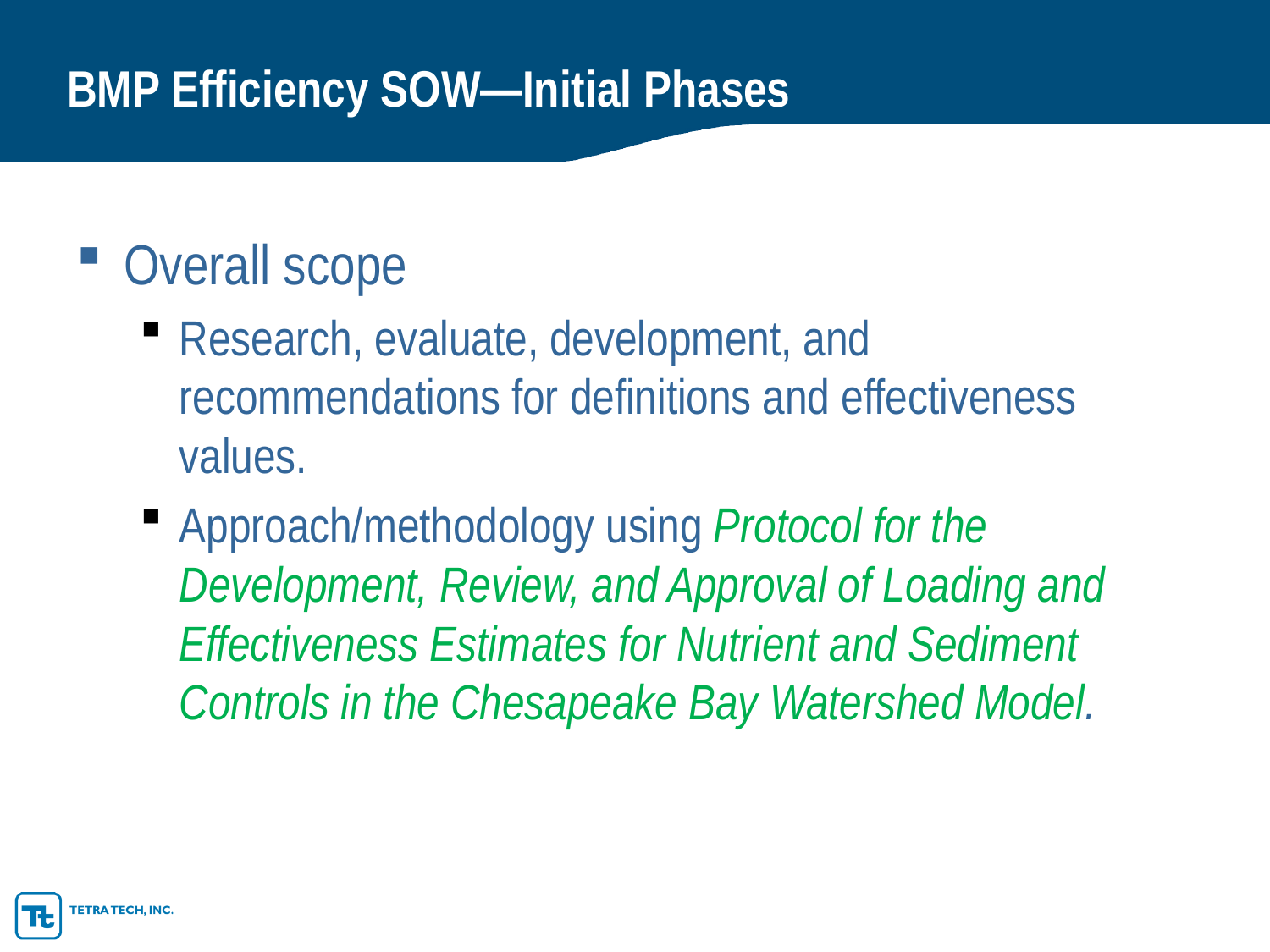

# BMP Efficiency SOW—Initial Phases
Overall scope
Research, evaluate, development, and recommendations for definitions and effectiveness values.
Approach/methodology using Protocol for the Development, Review, and Approval of Loading and Effectiveness Estimates for Nutrient and Sediment Controls in the Chesapeake Bay Watershed Model.